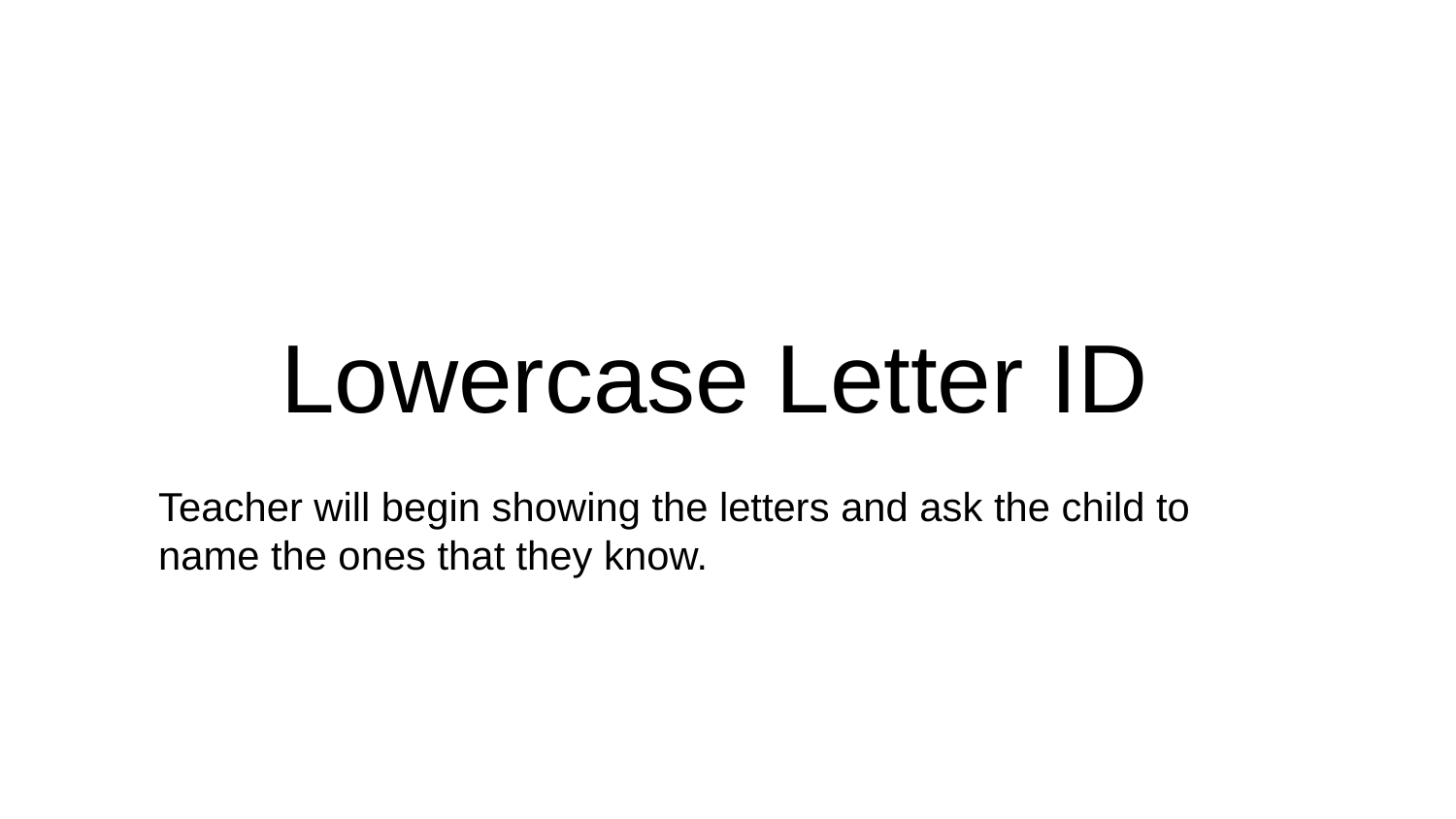

Lowercase Letter ID

Teacher will begin showing the letters and ask the child to name the ones that they know.